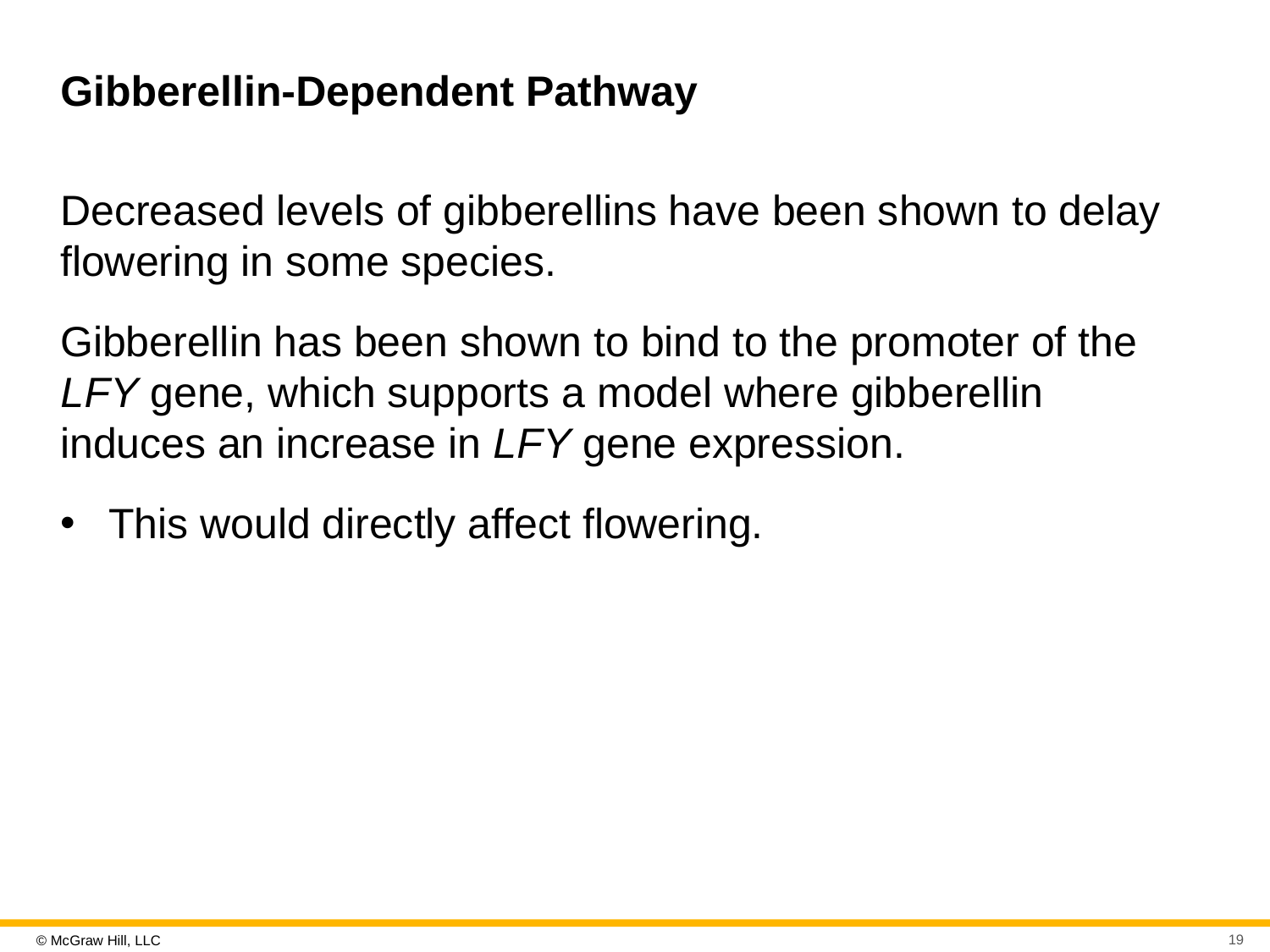

# Gibberellin-Dependent Pathway
Decreased levels of gibberellins have been shown to delay flowering in some species.
Gibberellin has been shown to bind to the promoter of the L F Y gene, which supports a model where gibberellin induces an increase in L F Y gene expression.
This would directly affect flowering.
19